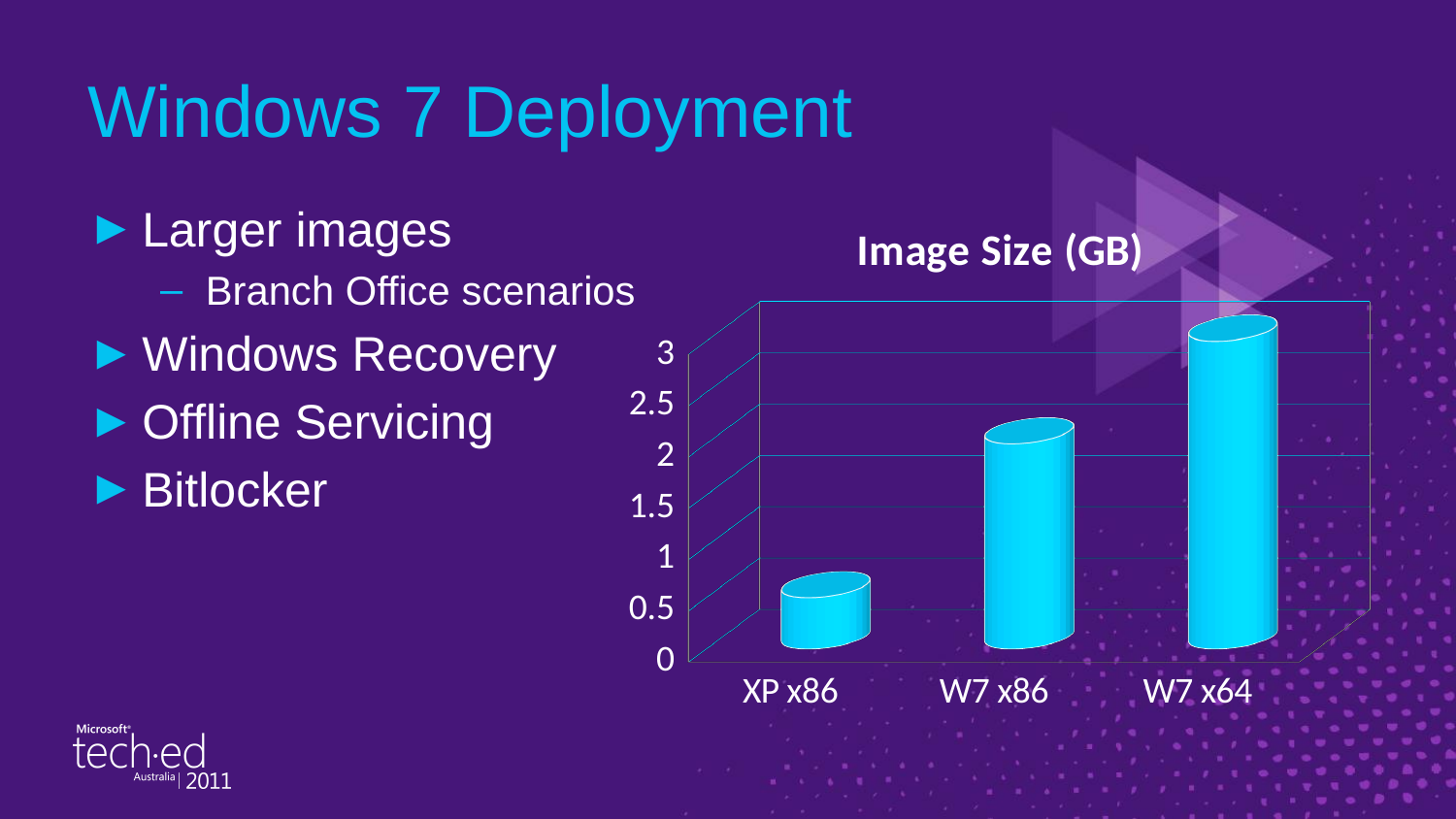

# Windows 7 Deployment
Larger images
Branch Office scenarios
Windows Recovery
Offline Servicing
Bitlocker

[unsupported chart]